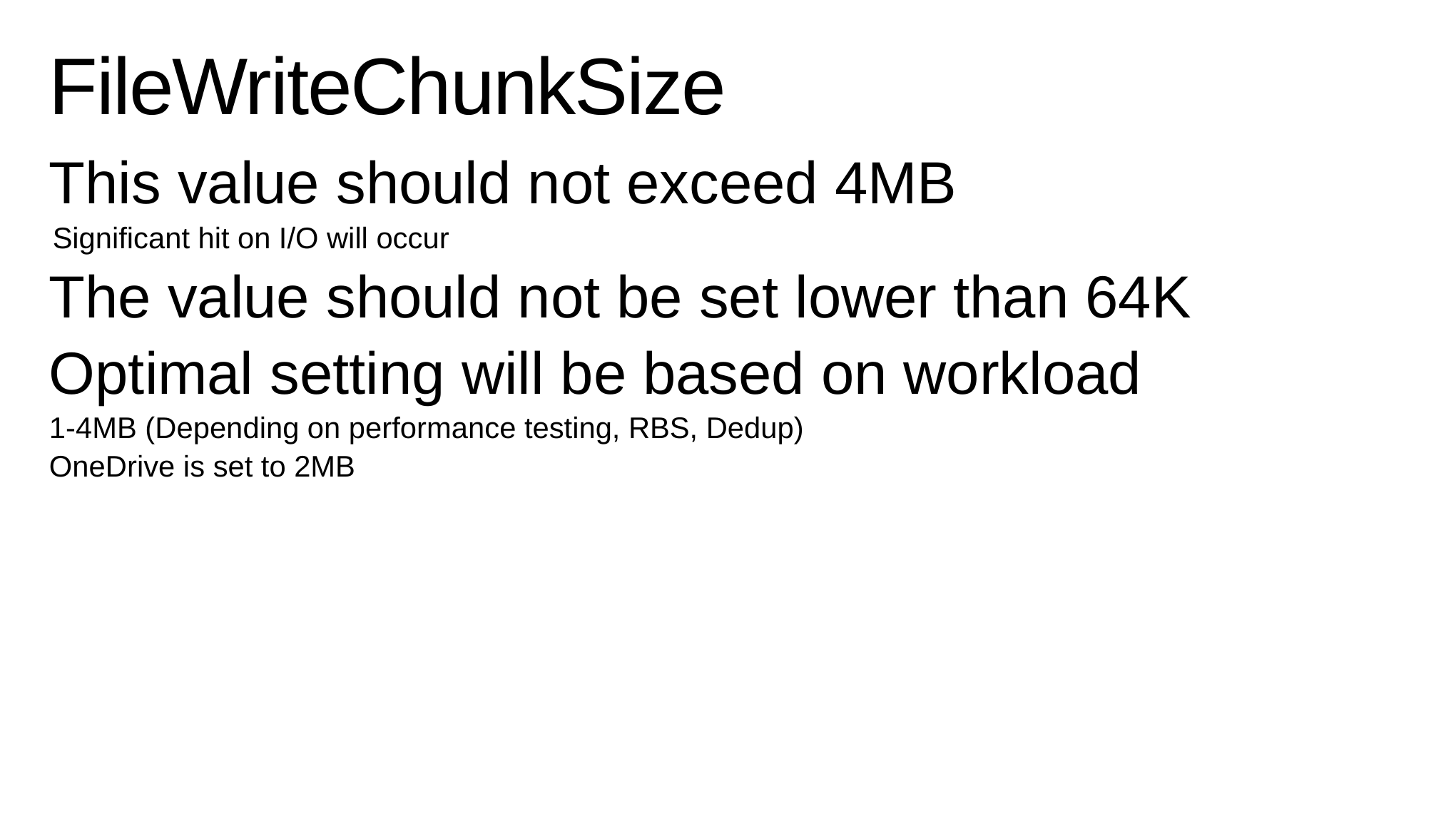

# FileWriteChunkSize
This value should not exceed 4MB
Significant hit on I/O will occur
The value should not be set lower than 64K
Optimal setting will be based on workload
1-4MB (Depending on performance testing, RBS, Dedup)
OneDrive is set to 2MB